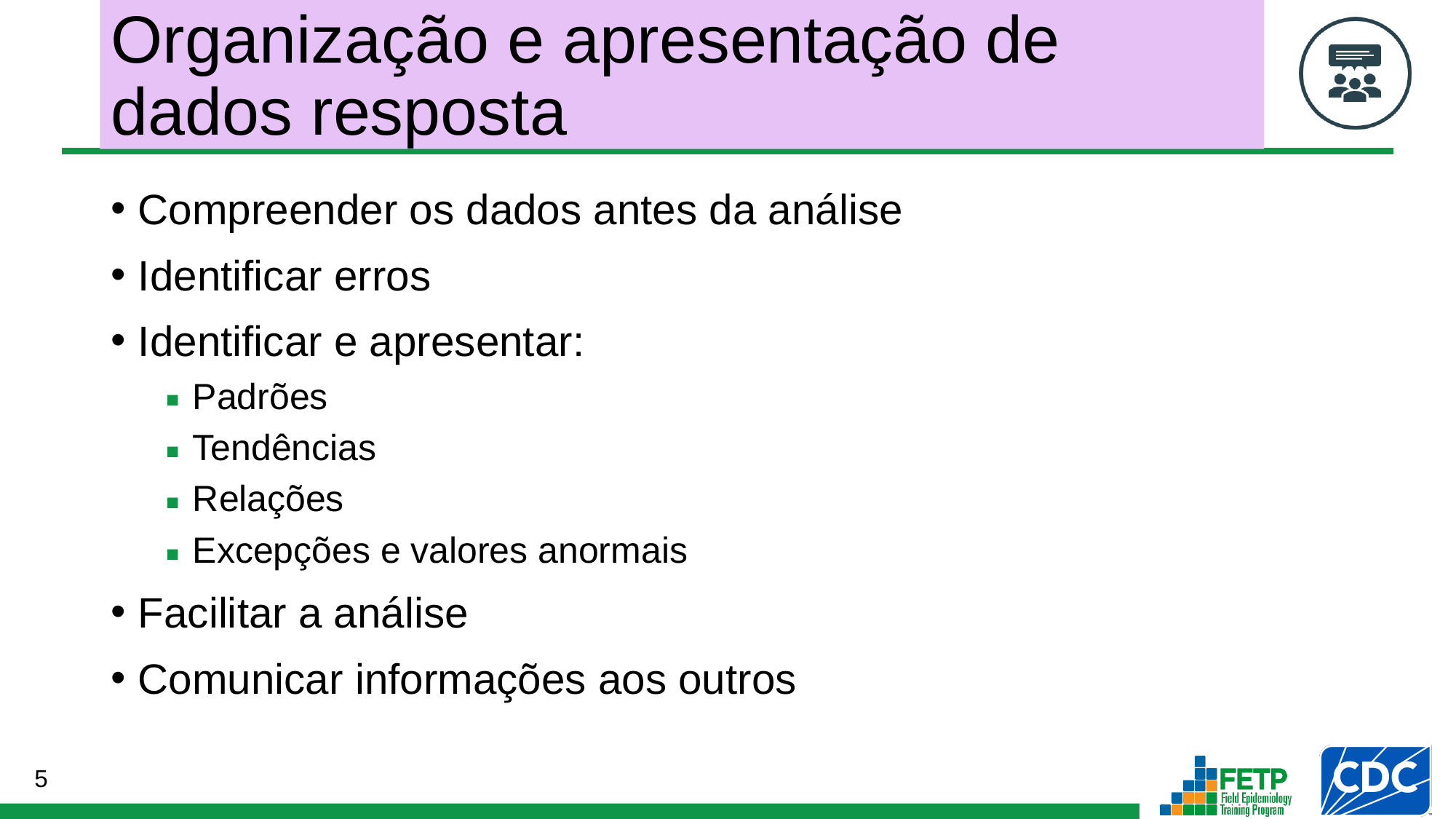

# Organização e apresentação de dados resposta
Compreender os dados antes da análise
Identificar erros
Identificar e apresentar:
Padrões
Tendências
Relações
Excepções e valores anormais
Facilitar a análise
Comunicar informações aos outros